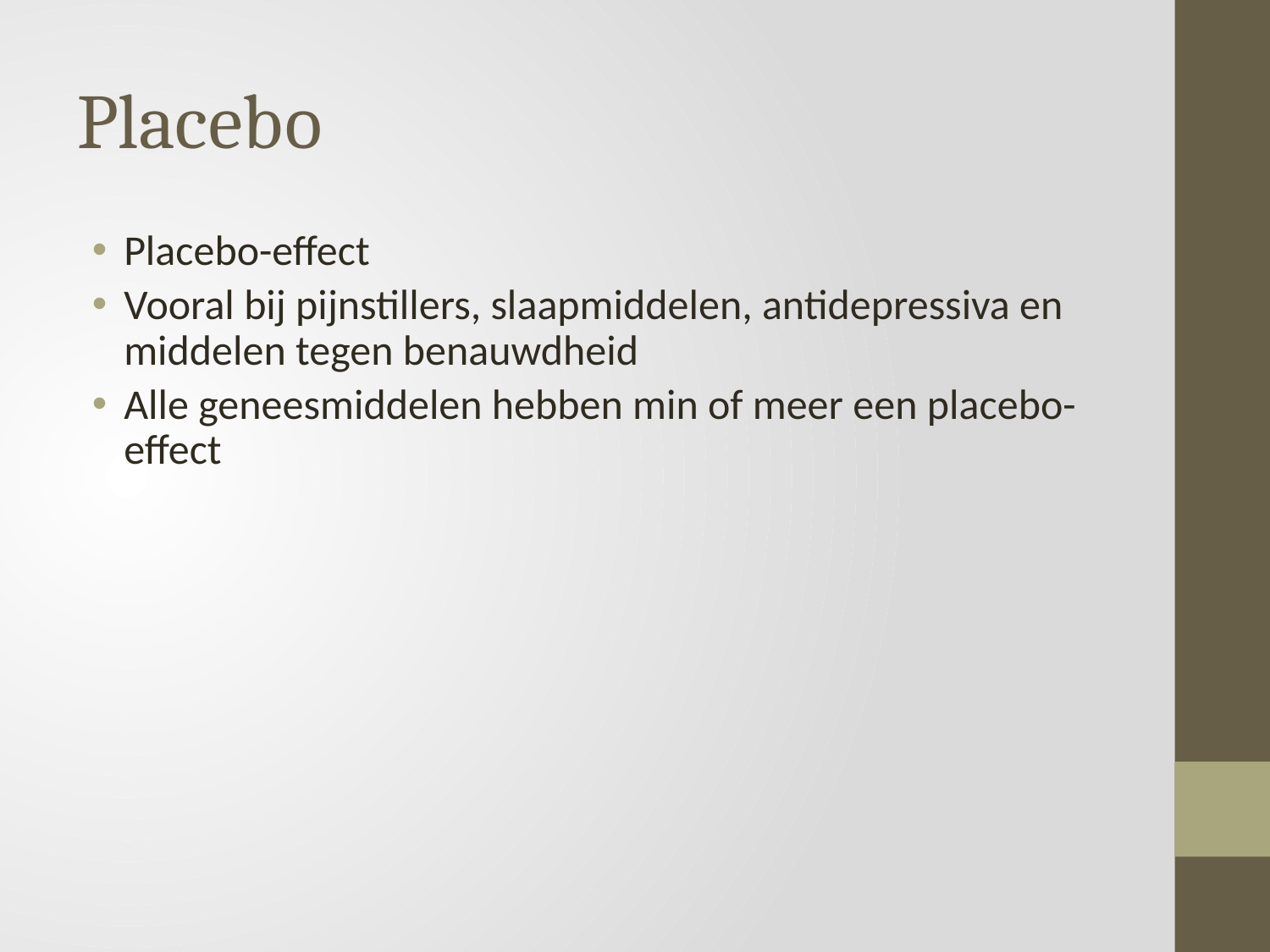

# Placebo
Placebo-effect
Vooral bij pijnstillers, slaapmiddelen, antidepressiva en middelen tegen benauwdheid
Alle geneesmiddelen hebben min of meer een placebo-effect